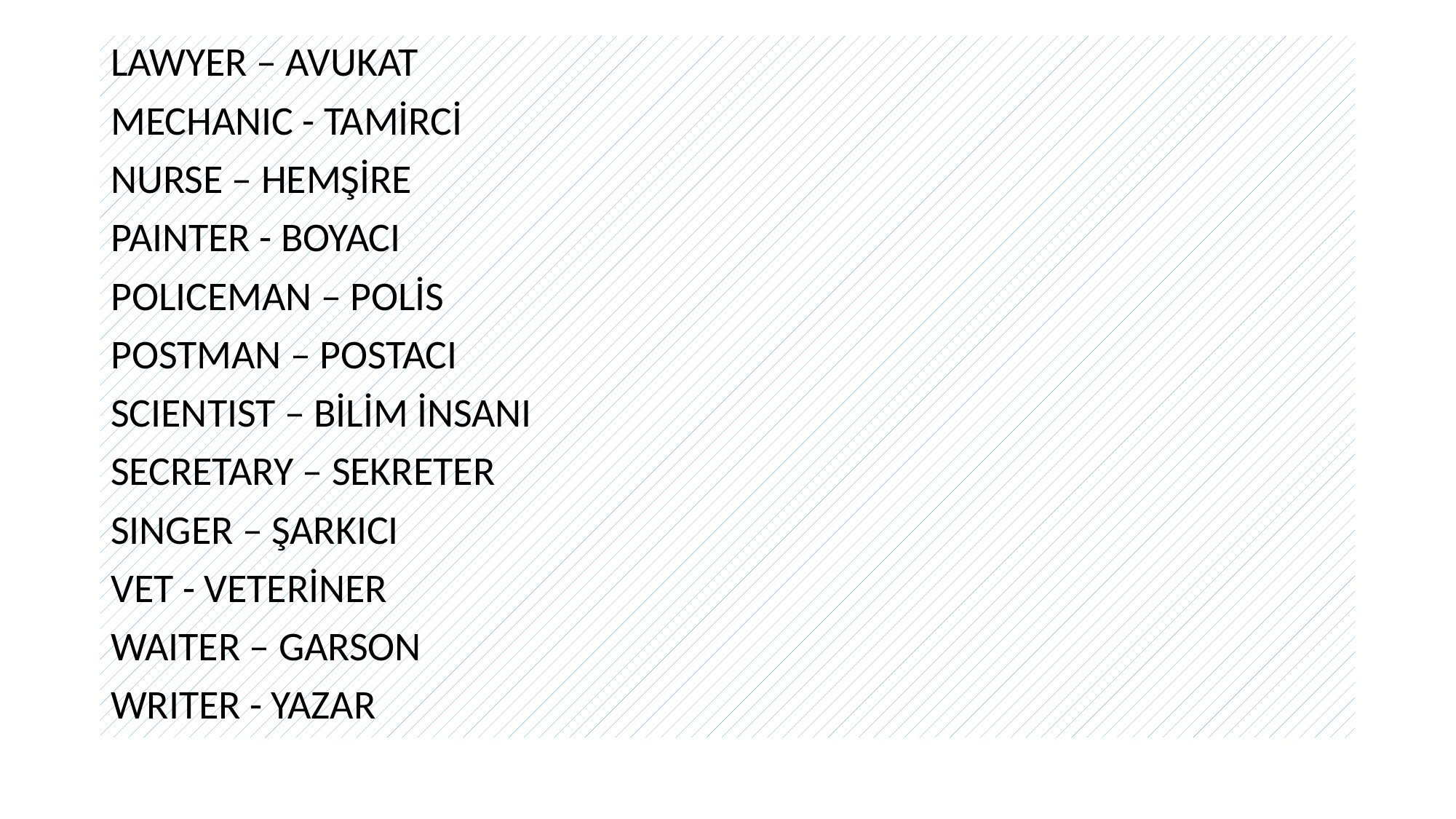

LAWYER – AVUKAT
MECHANIC - TAMİRCİ
NURSE – HEMŞİRE
PAINTER - BOYACI
POLICEMAN – POLİS
POSTMAN – POSTACI
SCIENTIST – BİLİM İNSANI
SECRETARY – SEKRETER
SINGER – ŞARKICI
VET - VETERİNER
WAITER – GARSON
WRITER - YAZAR